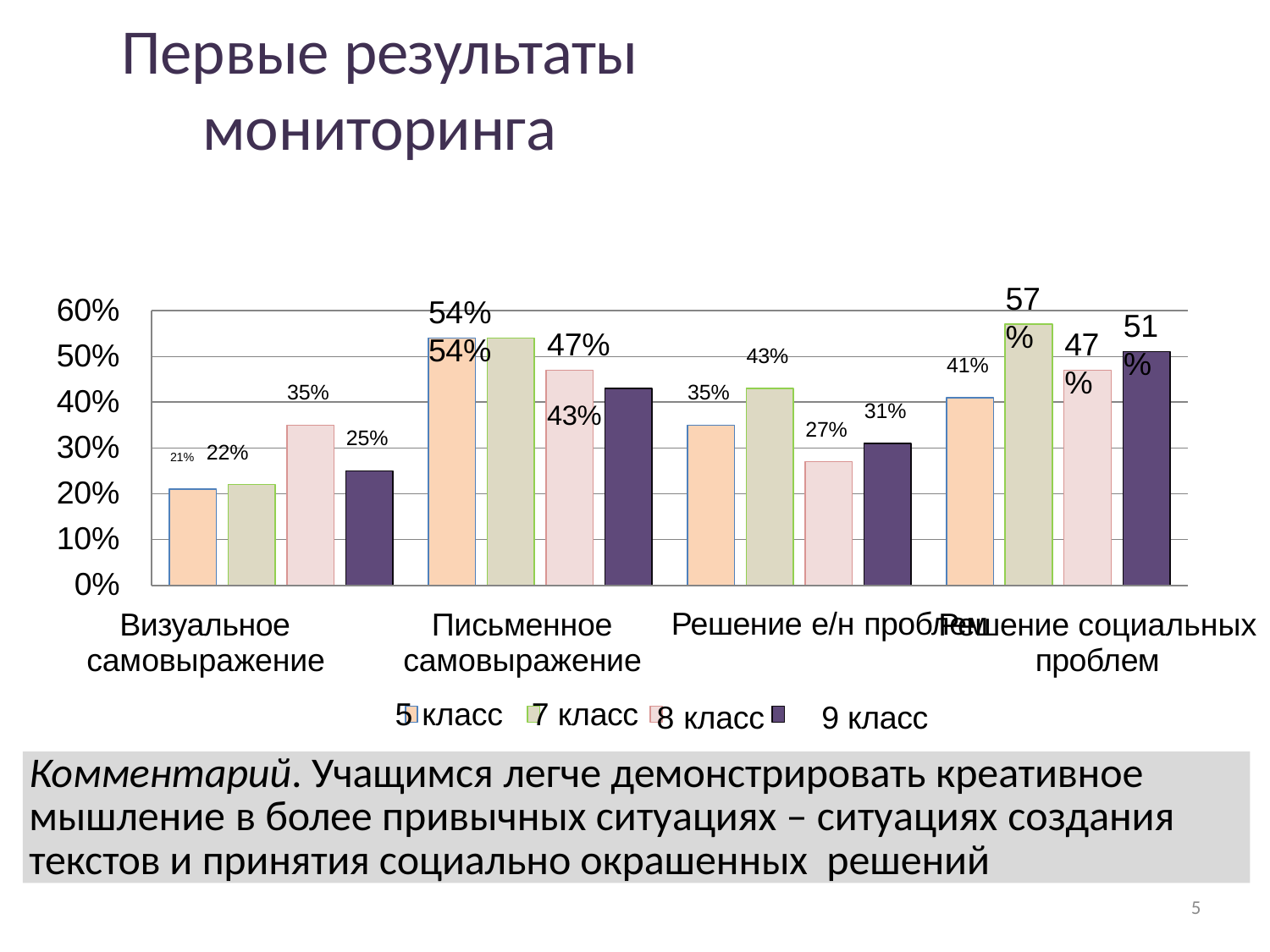

# Первые результаты мониторинга
57%
60%
50%
40%
30%
20%
10%
0%
54% 54%
51%

47% 43%
47%
43%
41%
35%
35%
31%
27%
25%
21% 22%
Визуальное  самовыражение
Письменное  самовыражение
5 класс	7 класс
Решение е/н проблем

8 класс	9 класс
Решение социальных  проблем

Комментарий. Учащимся легче демонстрировать креативное мышление в более привычных ситуациях – ситуациях создания текстов и принятия социально окрашенных  решений
5